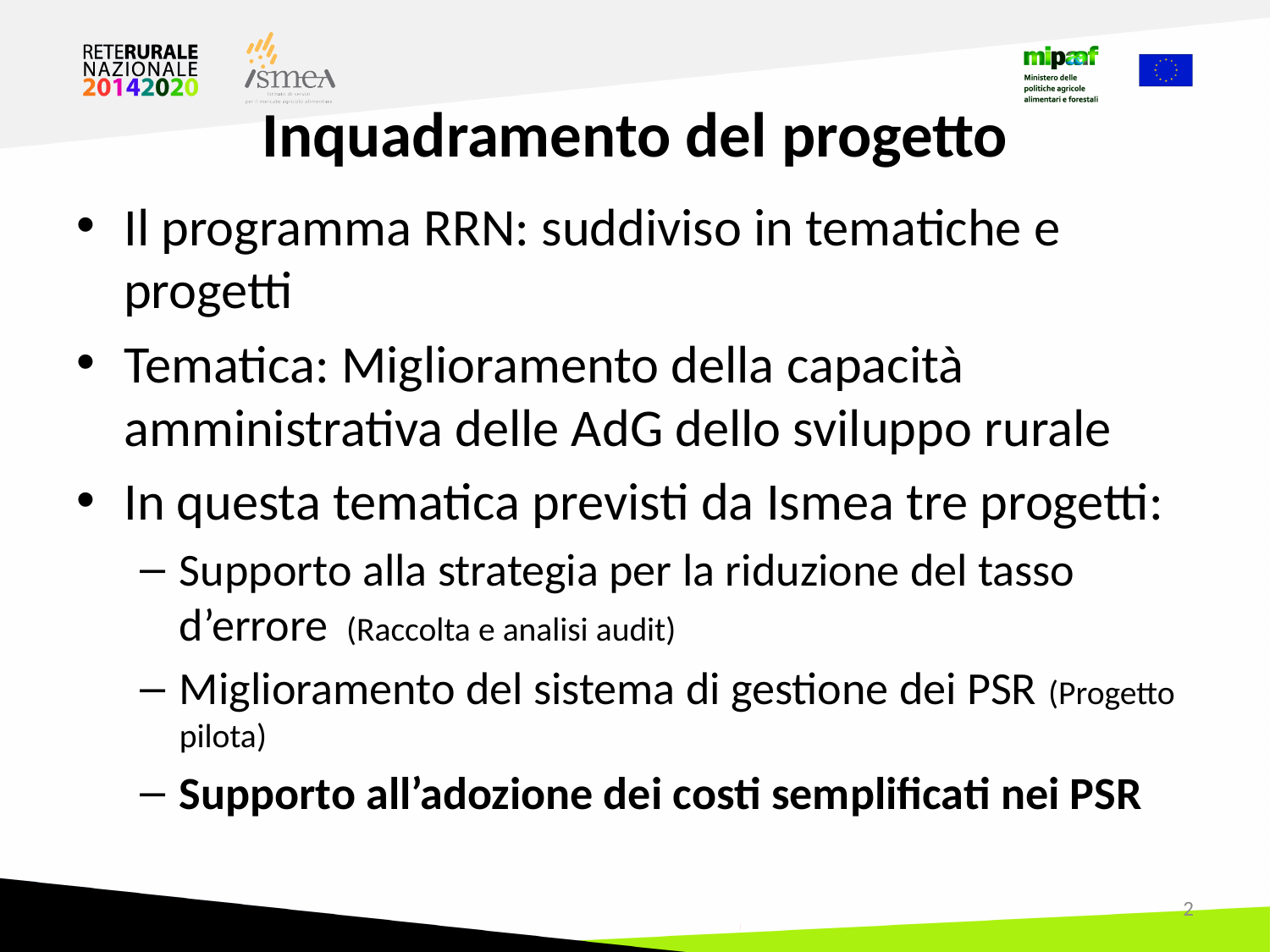

# Inquadramento del progetto
Il programma RRN: suddiviso in tematiche e progetti
Tematica: Miglioramento della capacità amministrativa delle AdG dello sviluppo rurale
In questa tematica previsti da Ismea tre progetti:
Supporto alla strategia per la riduzione del tasso d’errore  (Raccolta e analisi audit)
Miglioramento del sistema di gestione dei PSR (Progetto pilota)
Supporto all’adozione dei costi semplificati nei PSR

2